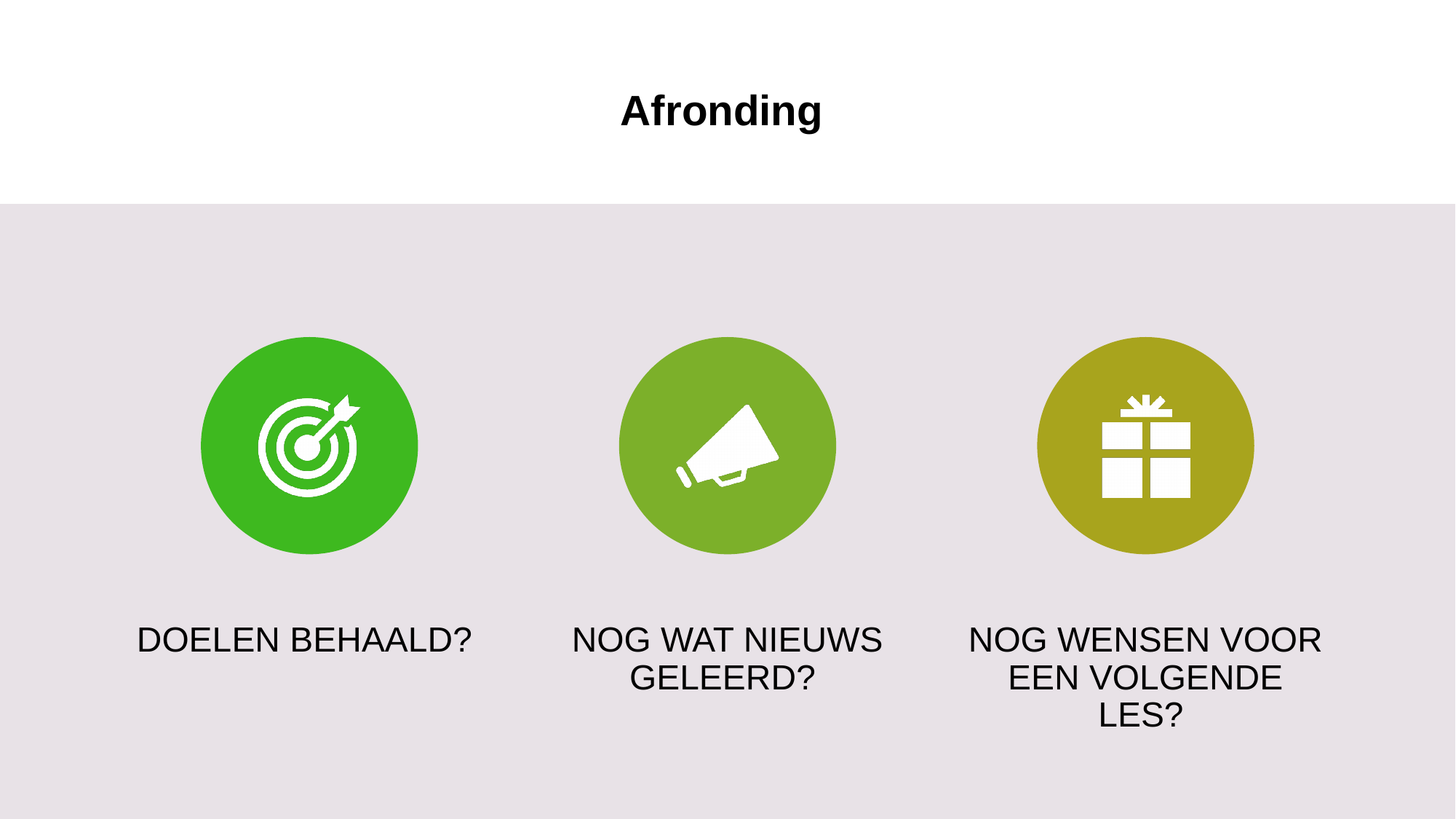

# Afronding

Doelen behaald?
Nog wat nieuws geleerd?
Nog wensen voor een volgende les?